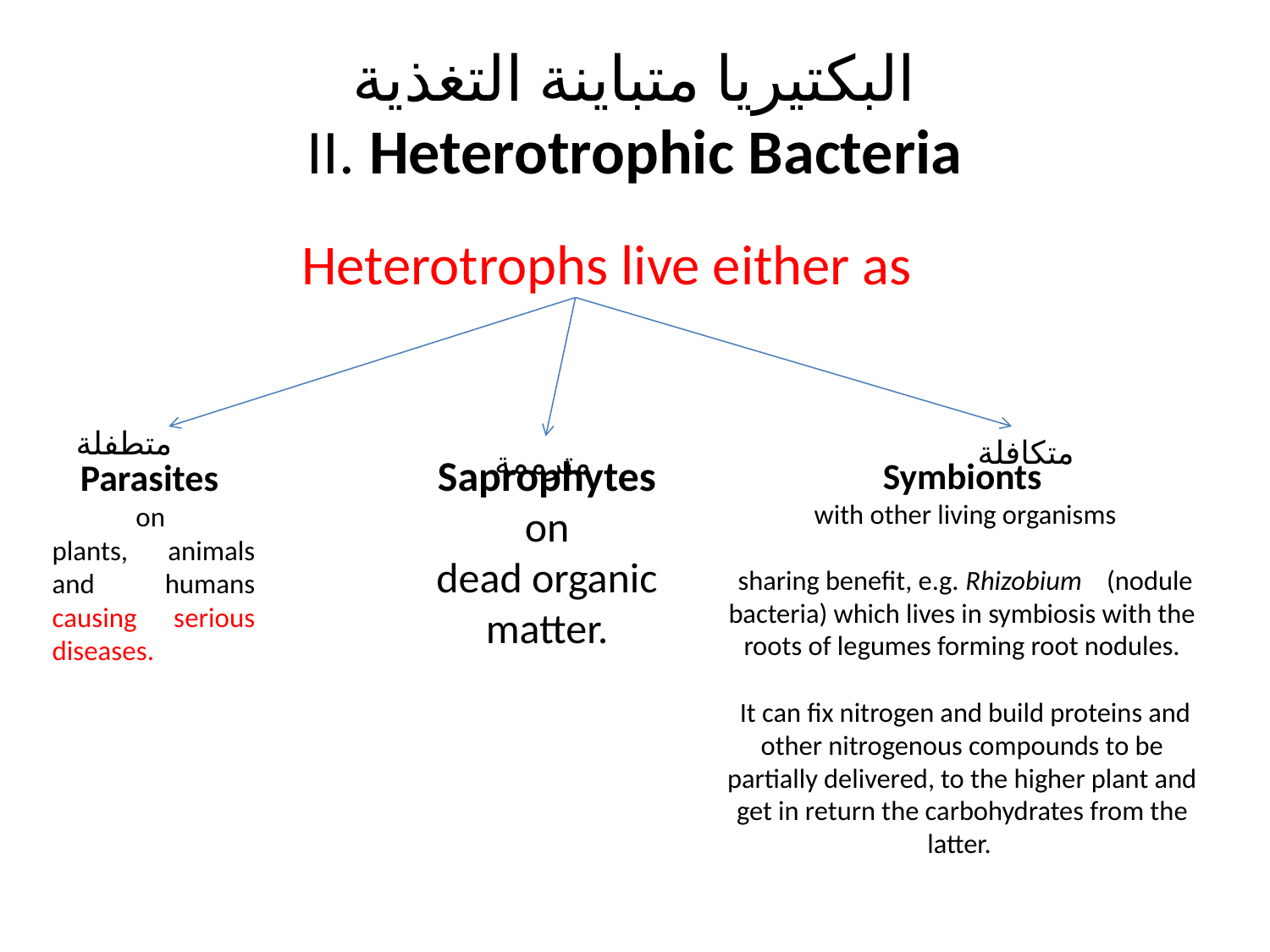

# البكتيريا متباينة التغذية II. Heterotrophic Bacteria
Heterotrophs live either as
متطفلة
متكافلة
Saprophytes
 on
dead organic matter.
مترممة
Parasites
on
plants, animals and humans causing serious diseases.
Symbionts
 with other living organisms

 sharing benefit, e.g. Rhizobium    (nodule bacteria) which lives in symbiosis with the roots of legumes forming root nodules.

 It can fix nitrogen and build proteins and other nitrogenous compounds to be partially delivered, to the higher plant and get in return the carbohydrates from the latter.